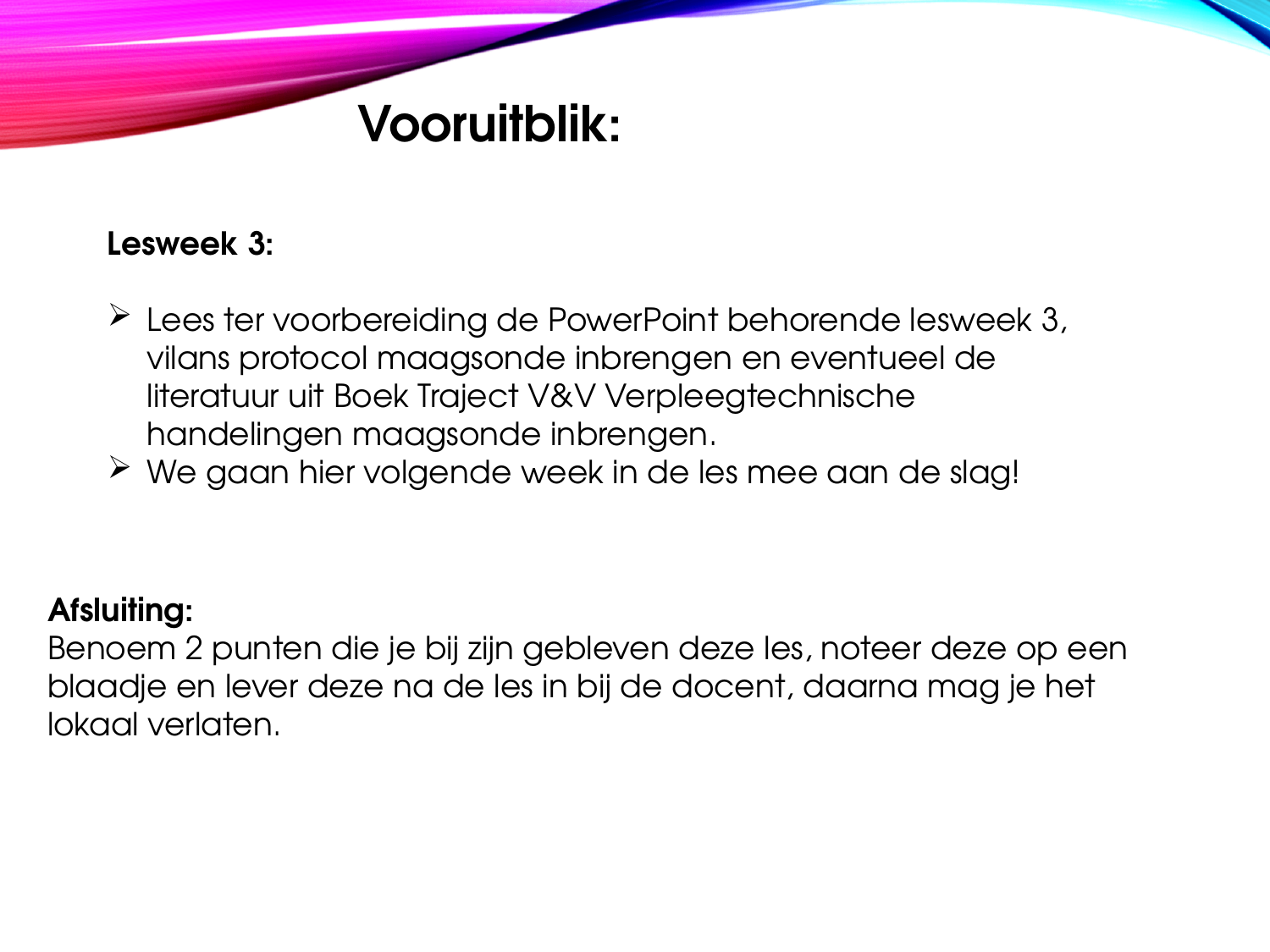

Vooruitblik:
Lesweek 3:

Lees ter voorbereiding de PowerPoint behorende lesweek 3, vilans protocol maagsonde inbrengen en eventueel de literatuur uit Boek Traject V&V Verpleegtechnische handelingen maagsonde inbrengen.
We gaan hier volgende week in de les mee aan de slag!

Afsluiting:
Benoem 2 punten die je bij zijn gebleven deze les, noteer deze op een blaadje en lever deze na de les in bij de docent, daarna mag je het lokaal verlaten.